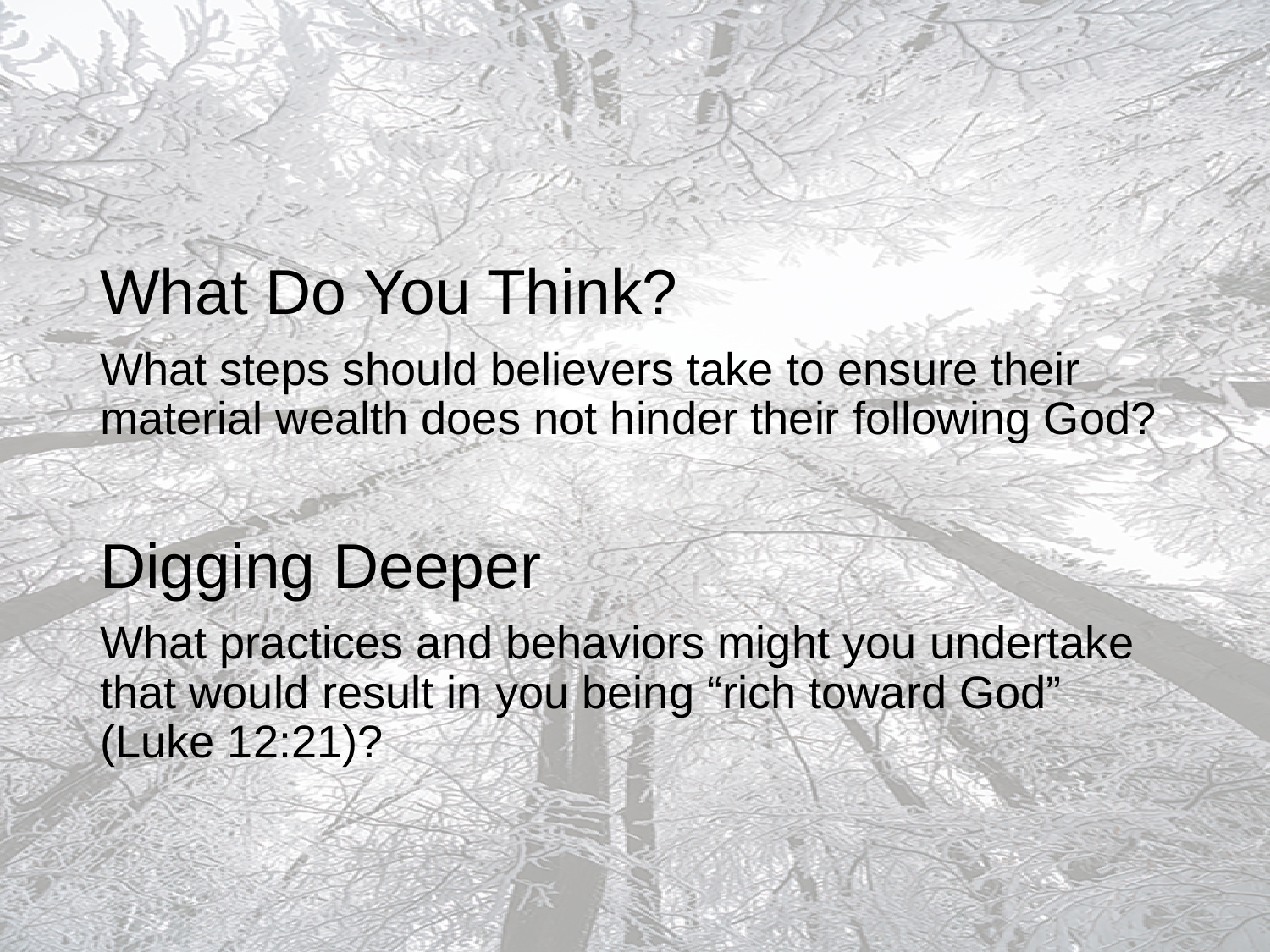

What Do You Think?
What steps should believers take to ensure their material wealth does not hinder their following God?

Digging Deeper
What practices and behaviors might you undertake that would result in you being “rich toward God” (Luke 12:21)?